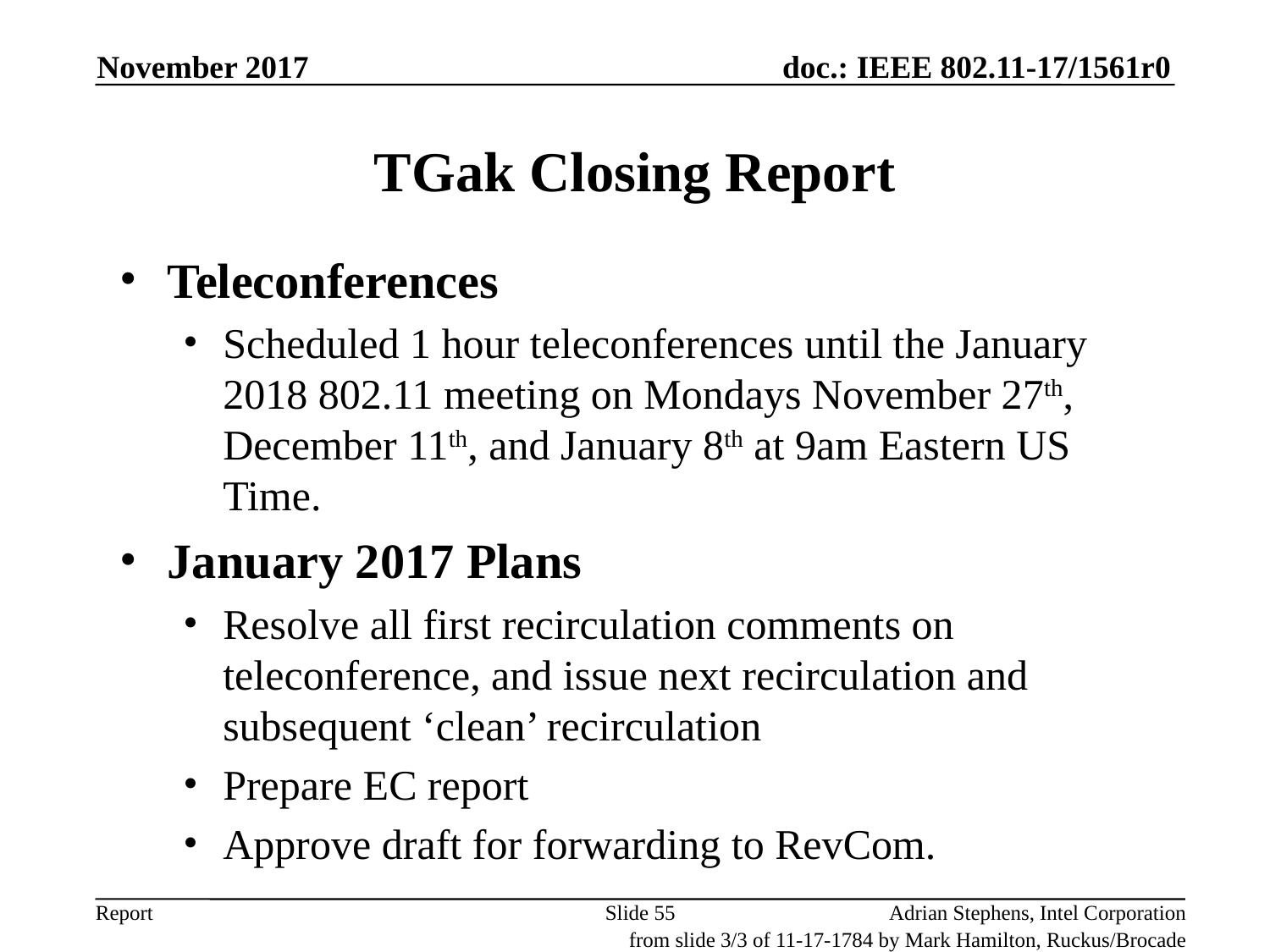

November 2017
# TGak Closing Report
Teleconferences
Scheduled 1 hour teleconferences until the January 2018 802.11 meeting on Mondays November 27th, December 11th, and January 8th at 9am Eastern US Time.
January 2017 Plans
Resolve all first recirculation comments on teleconference, and issue next recirculation and subsequent ‘clean’ recirculation
Prepare EC report
Approve draft for forwarding to RevCom.

Slide 55
Adrian Stephens, Intel Corporation
from slide 3/3 of 11-17-1784 by Mark Hamilton, Ruckus/Brocade